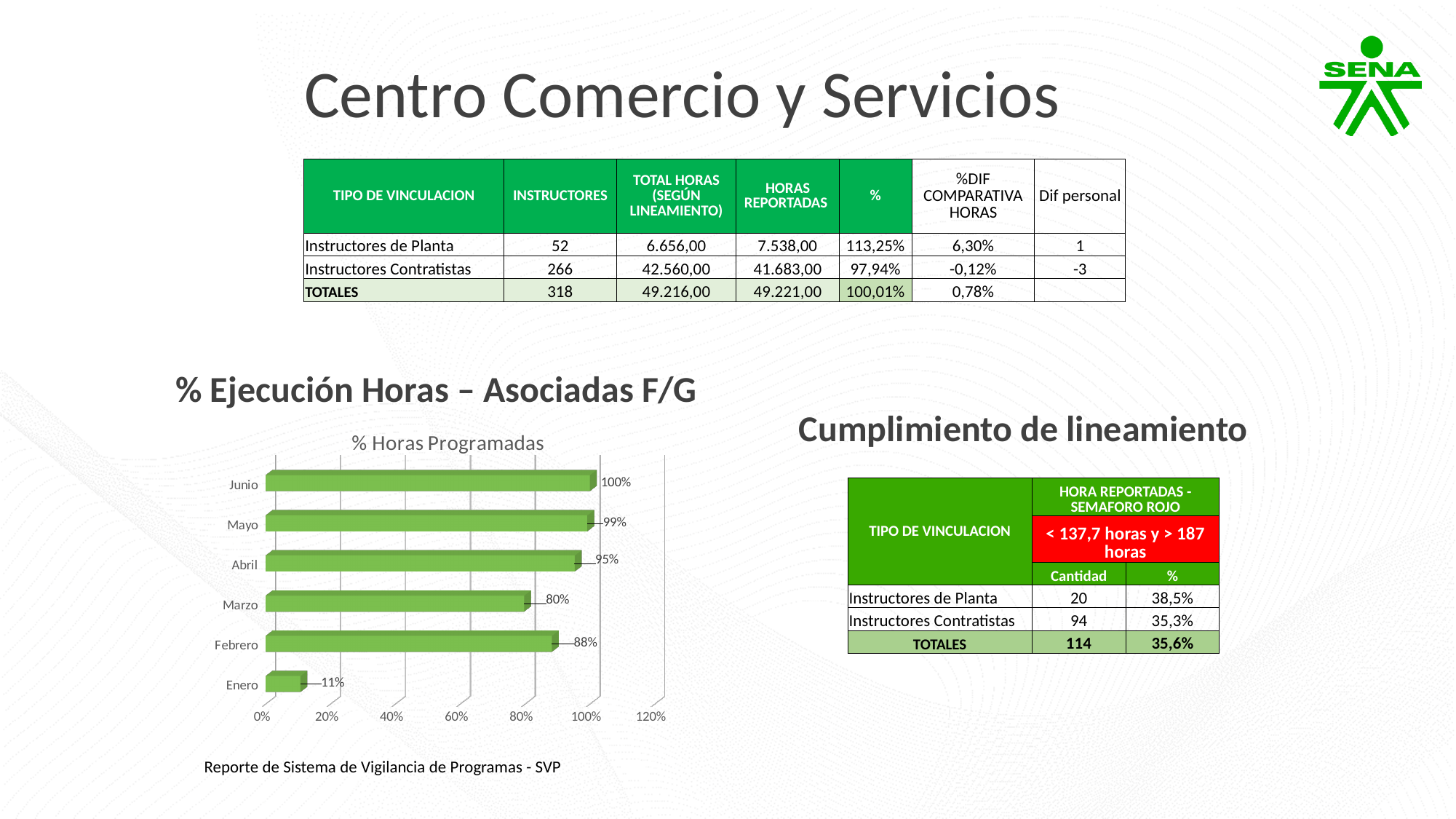

Centro Comercio y Servicios
| TIPO DE VINCULACION | INSTRUCTORES | TOTAL HORAS (SEGÚN LINEAMIENTO) | HORAS REPORTADAS | % | %DIF COMPARATIVA HORAS | Dif personal |
| --- | --- | --- | --- | --- | --- | --- |
| Instructores de Planta | 52 | 6.656,00 | 7.538,00 | 113,25% | 6,30% | 1 |
| Instructores Contratistas | 266 | 42.560,00 | 41.683,00 | 97,94% | -0,12% | -3 |
| TOTALES | 318 | 49.216,00 | 49.221,00 | 100,01% | 0,78% |  |
% Ejecución Horas – Asociadas F/G
Cumplimiento de lineamiento

[unsupported chart]

| TIPO DE VINCULACION | HORA REPORTADAS - SEMAFORO ROJO |  |
| --- | --- | --- |
|  | < 137,7 horas y > 187 horas |  |
|  | Cantidad | % |
| Instructores de Planta | 20 | 38,5% |
| Instructores Contratistas | 94 | 35,3% |
| TOTALES | 114 | 35,6% |
Reporte de Sistema de Vigilancia de Programas - SVP